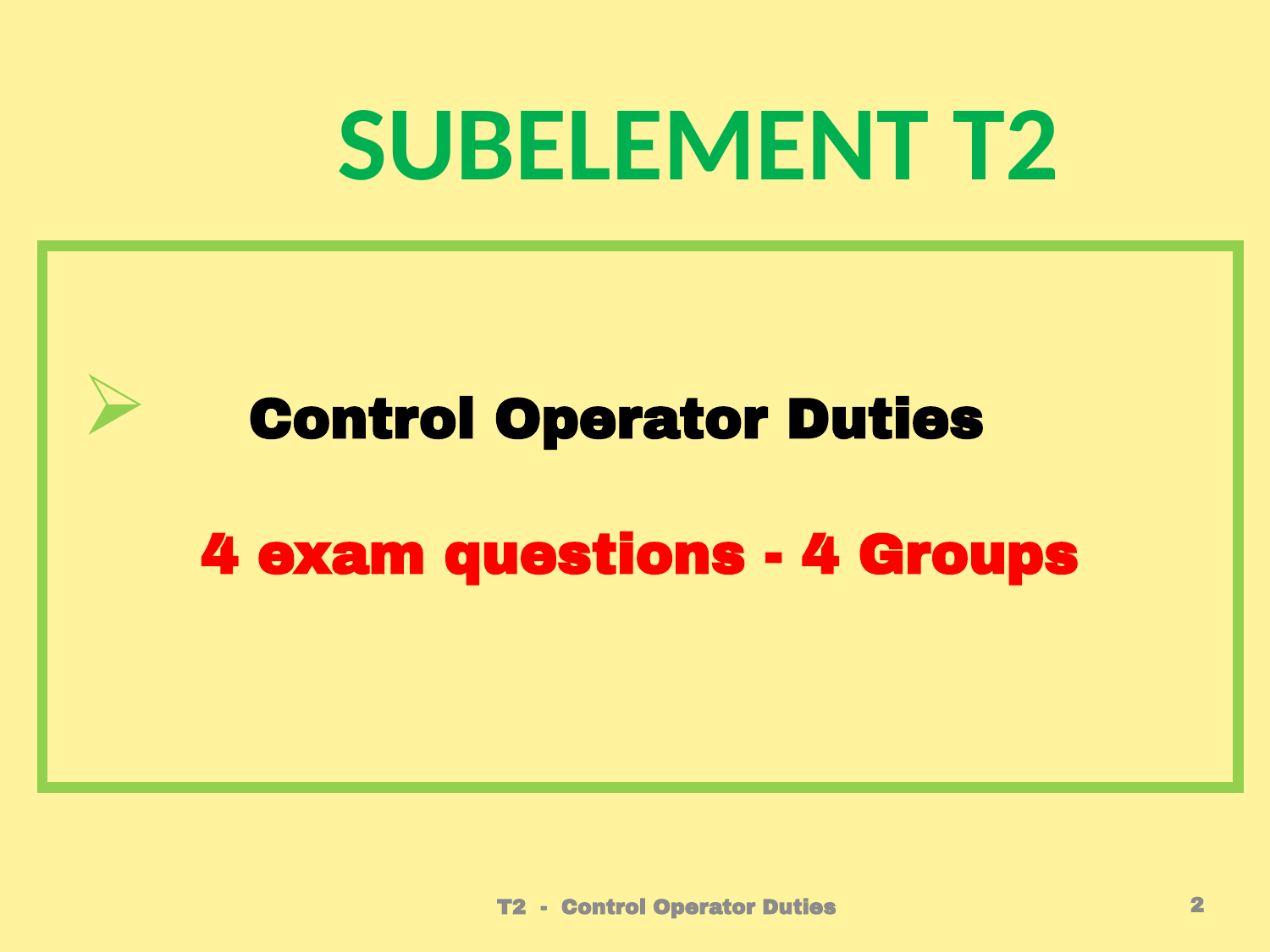

# SUBELEMENT T2

Control Operator Duties

4 exam questions - 4 Groups

T2  -  Control Operator Duties
2